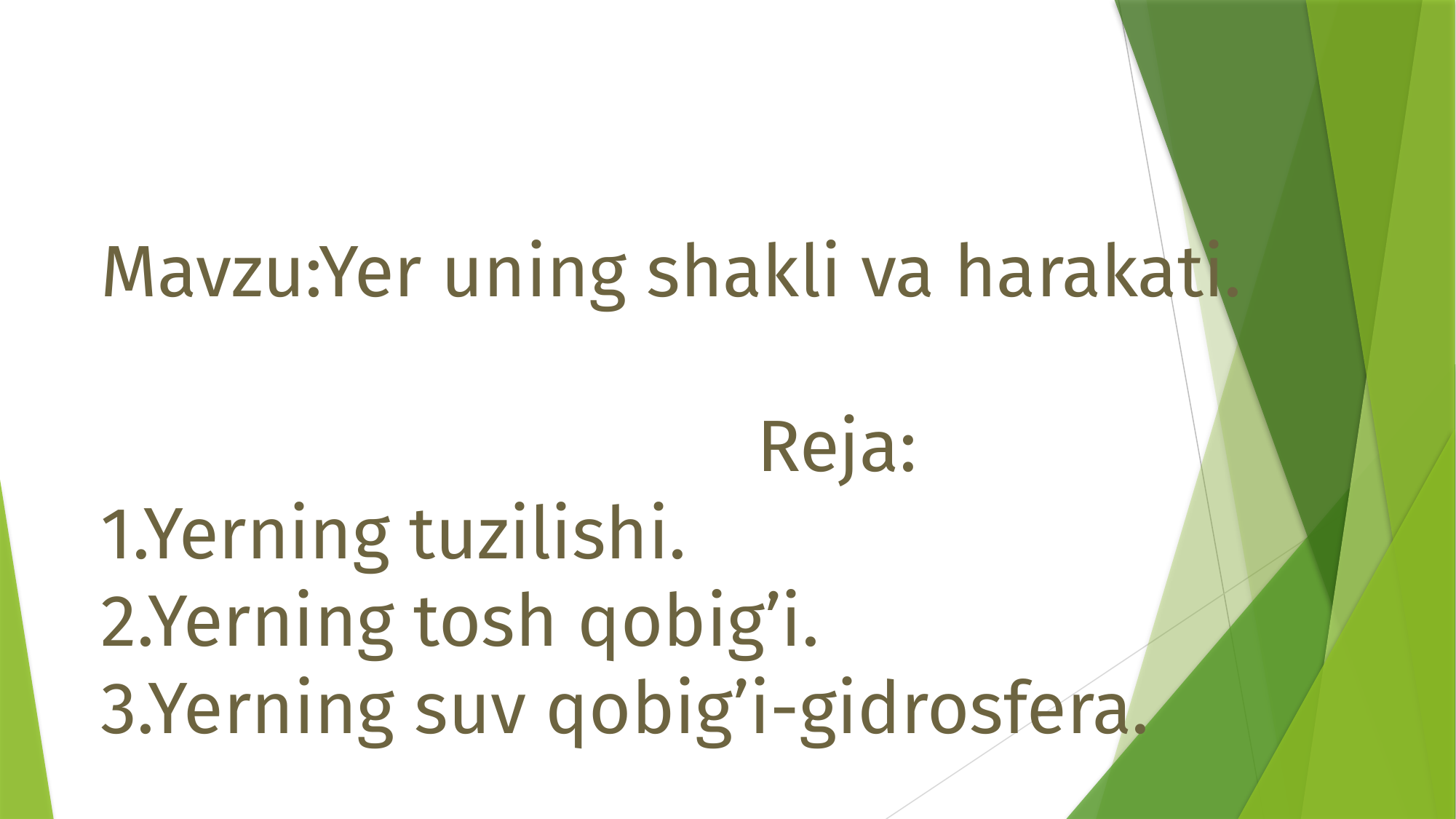

# Mavzu:Yer uning shakli va harakati. Reja: 1.Yerning tuzilishi. 2.Yerning tosh qobig’i. 3.Yerning suv qobig’i-gidrosfera.